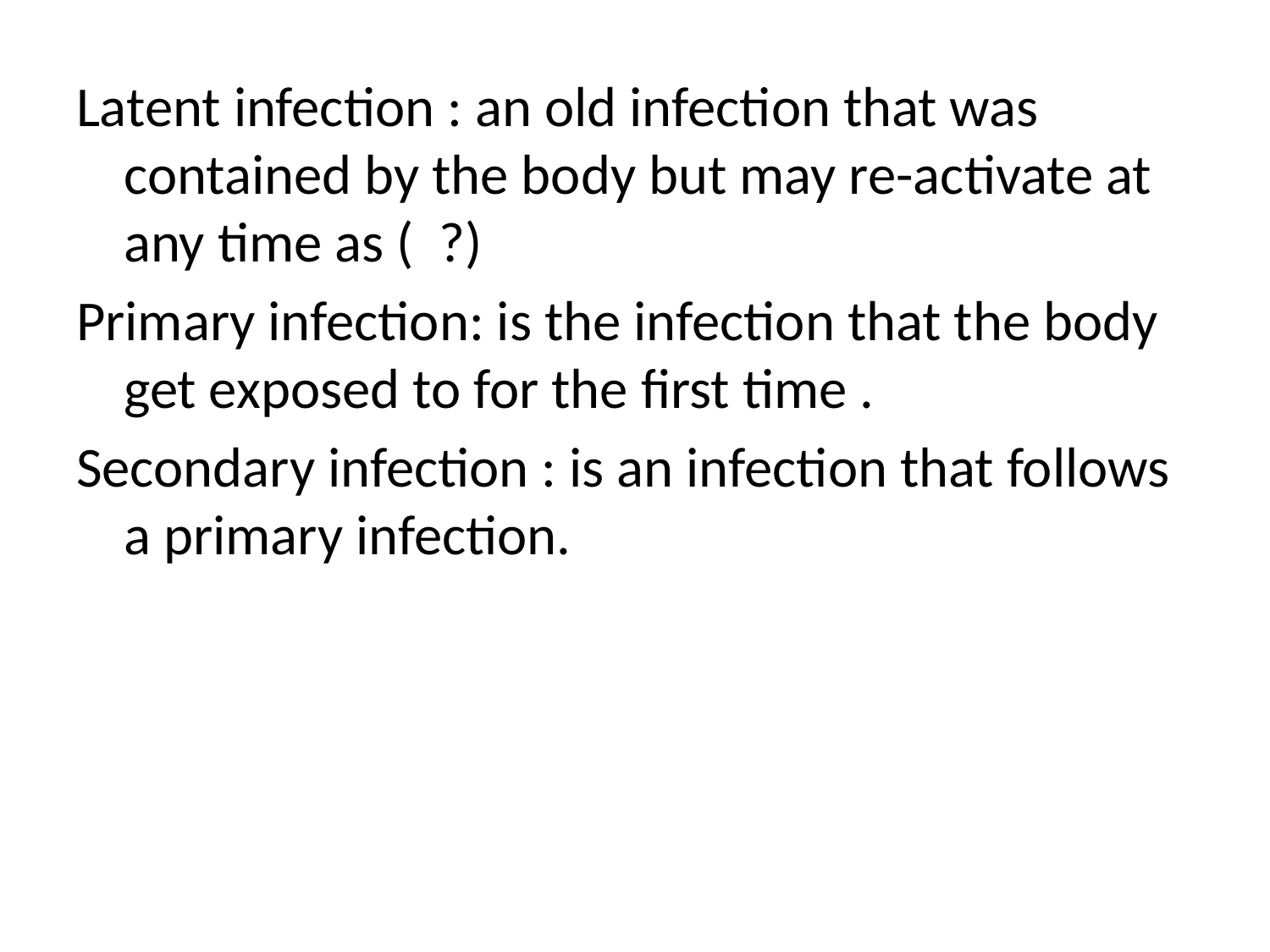

Latent infection : an old infection that was contained by the body but may re-activate at any time as (  ?)
Primary infection: is the infection that the body get exposed to for the first time .
Secondary infection : is an infection that follows a primary infection.